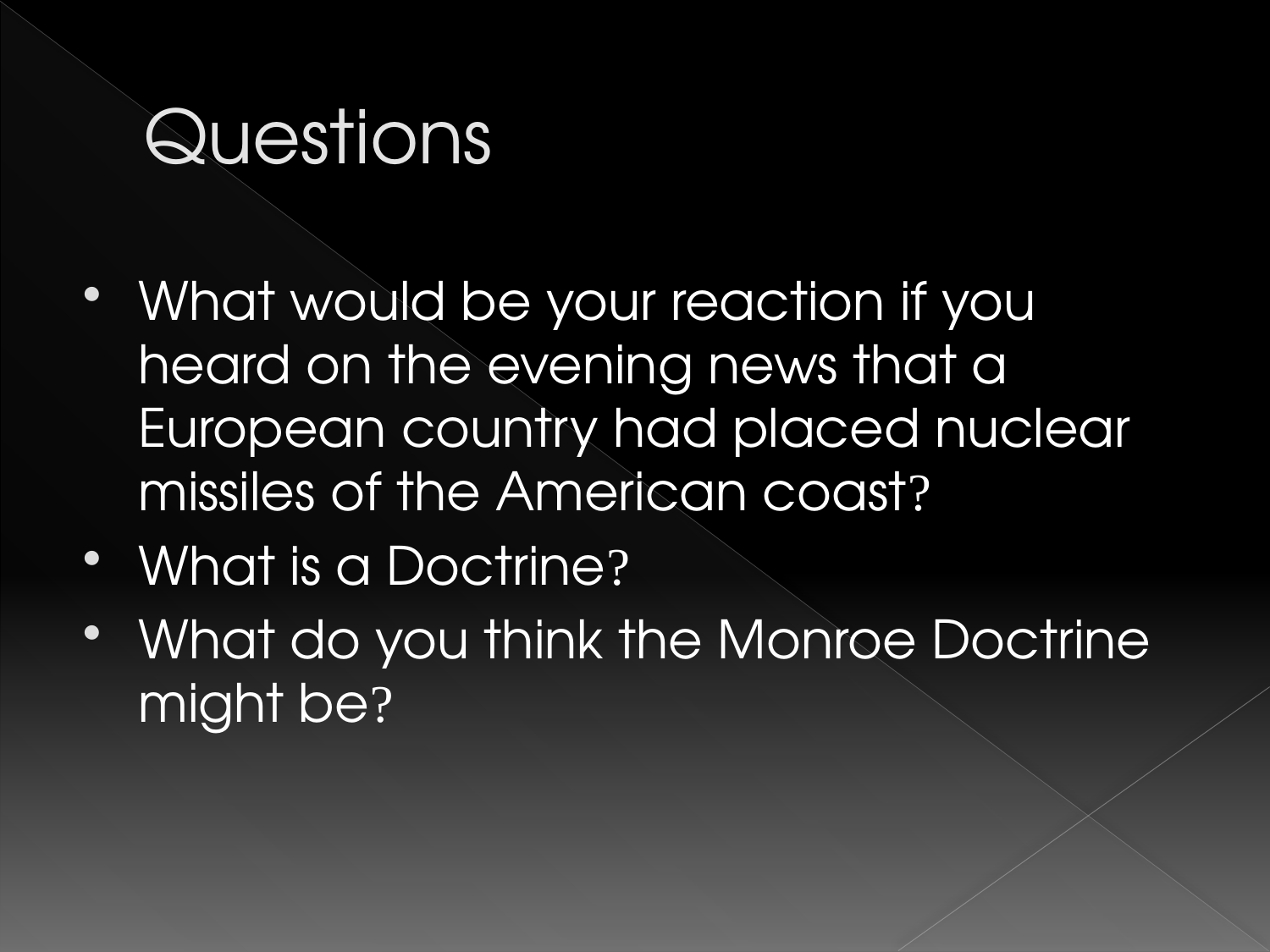

# Questions
What would be your reaction if you heard on the evening news that a European country had placed nuclear missiles of the American coast?
What is a Doctrine?
What do you think the Monroe Doctrine might be?